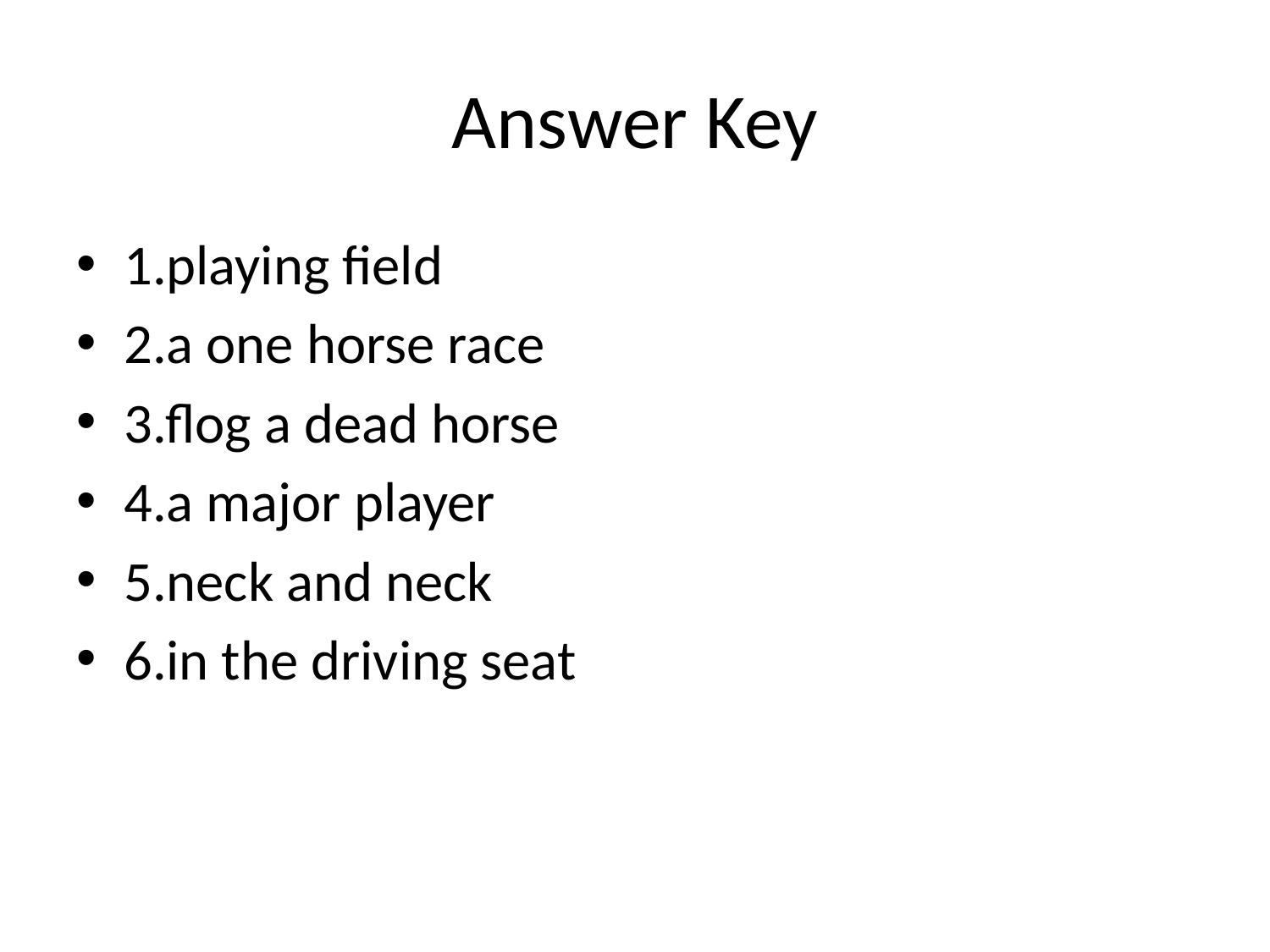

# Answer Key
1.playing field
2.a one horse race
3.flog a dead horse
4.a major player
5.neck and neck
6.in the driving seat